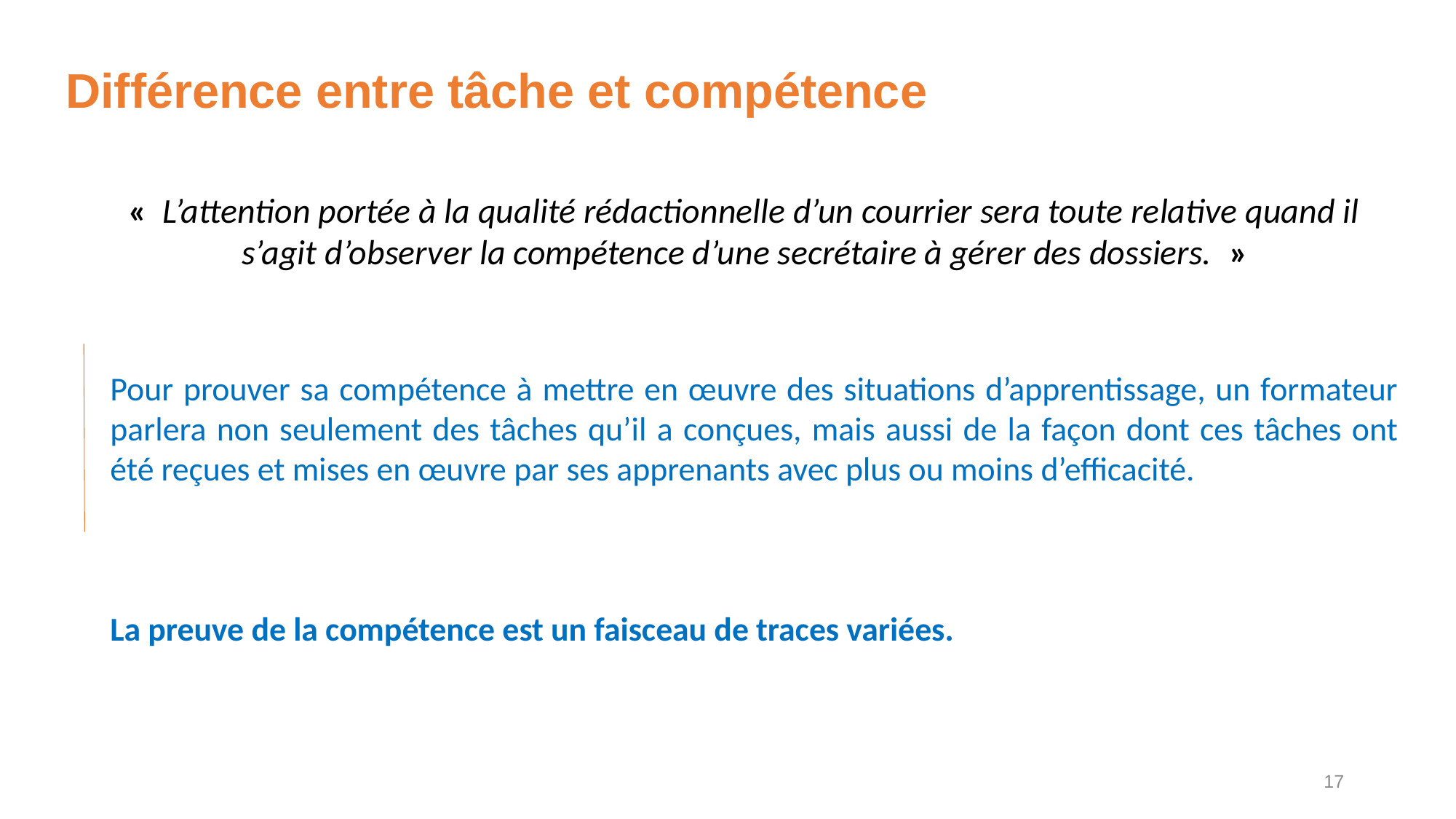

# Différence entre tâche et compétence
«  L’attention portée à la qualité rédactionnelle d’un courrier sera toute relative quand il s’agit d’observer la compétence d’une secrétaire à gérer des dossiers.  »
Pour prouver sa compétence à mettre en œuvre des situations d’apprentissage, un formateur parlera non seulement des tâches qu’il a conçues, mais aussi de la façon dont ces tâches ont été reçues et mises en œuvre par ses apprenants avec plus ou moins d’efficacité.

La preuve de la compétence est un faisceau de traces variées.
SAVOIR
-ÊTRE
SAVOIR
-FAIRE